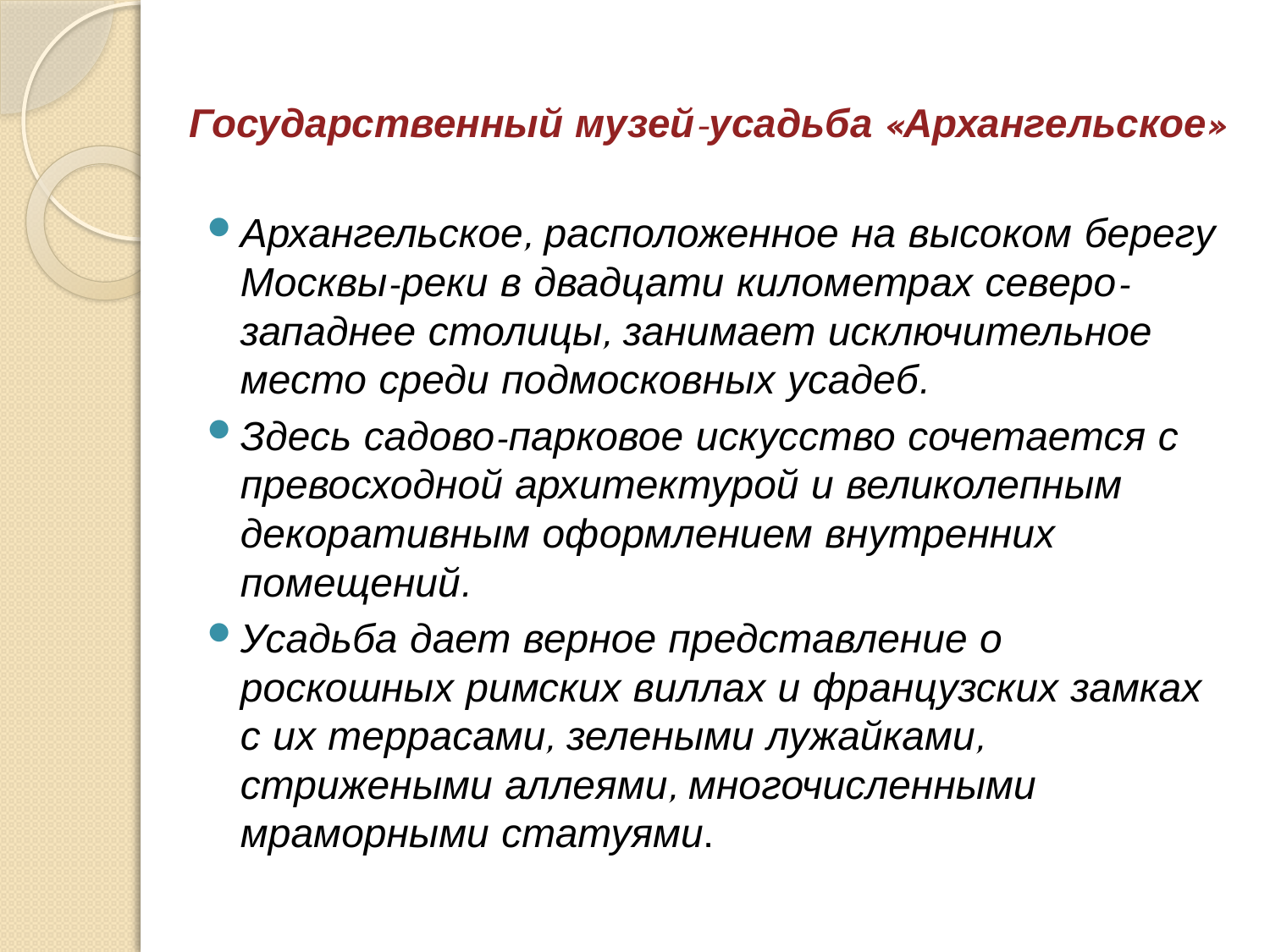

# Государственный музей-усадьба «Архангельское»
Архангельское, расположенное на высоком берегу Москвы-реки в двадцати километрах северо-западнее столицы, занимает исключительное место среди подмосковных усадеб.
Здесь садово-парковое искусство сочетается с превосходной архитектурой и великолепным декоративным оформлением внутренних помещений.
Усадьба дает верное представление о роскошных римских виллах и французских замках с их террасами, зелеными лужайками, стрижеными аллеями, многочисленными мраморными статуями.